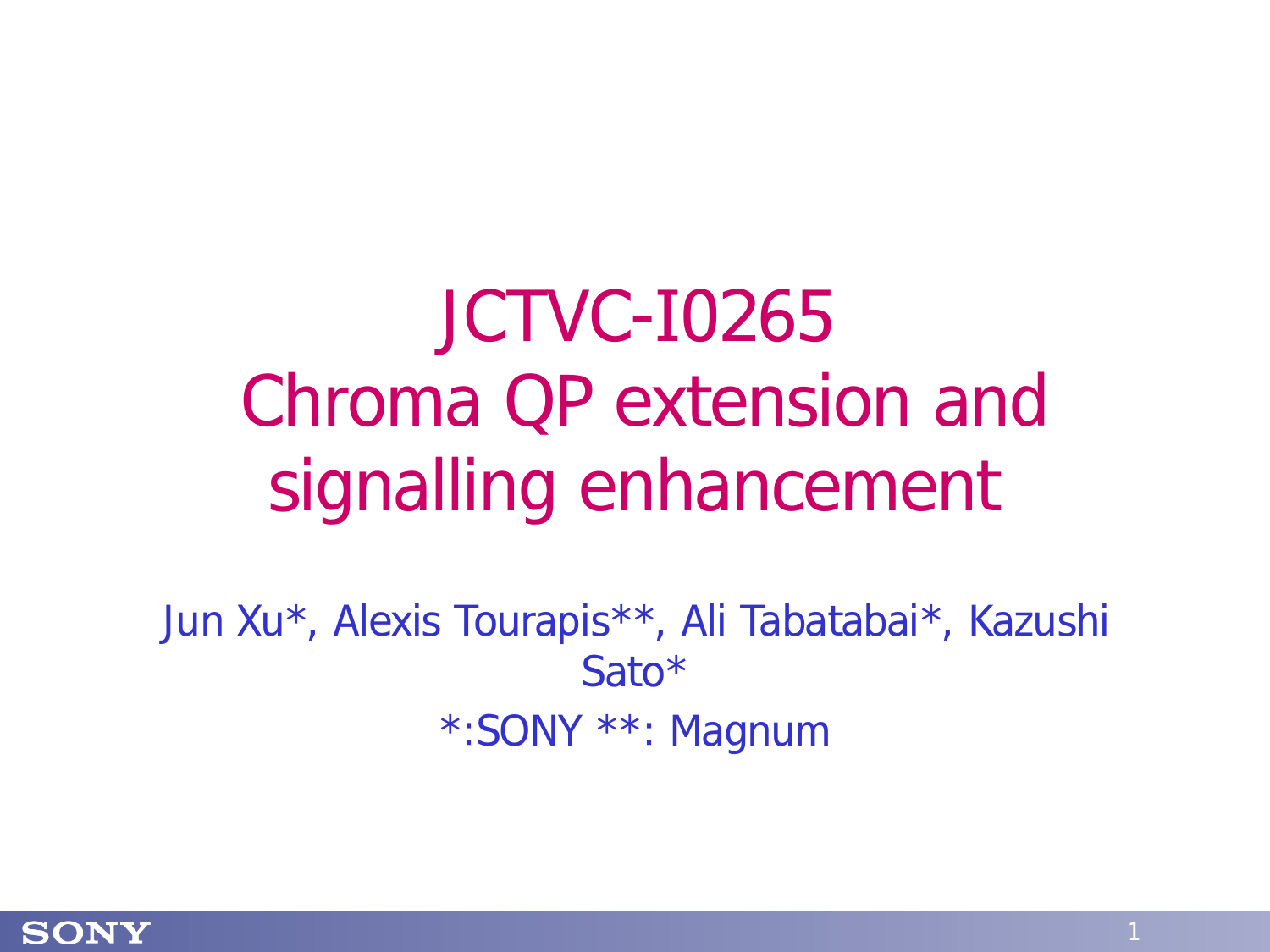

# JCTVC-I0265 Chroma QP extension and signalling enhancement
Jun Xu*, Alexis Tourapis**, Ali Tabatabai*, Kazushi Sato*
*:SONY **: Magnum
1